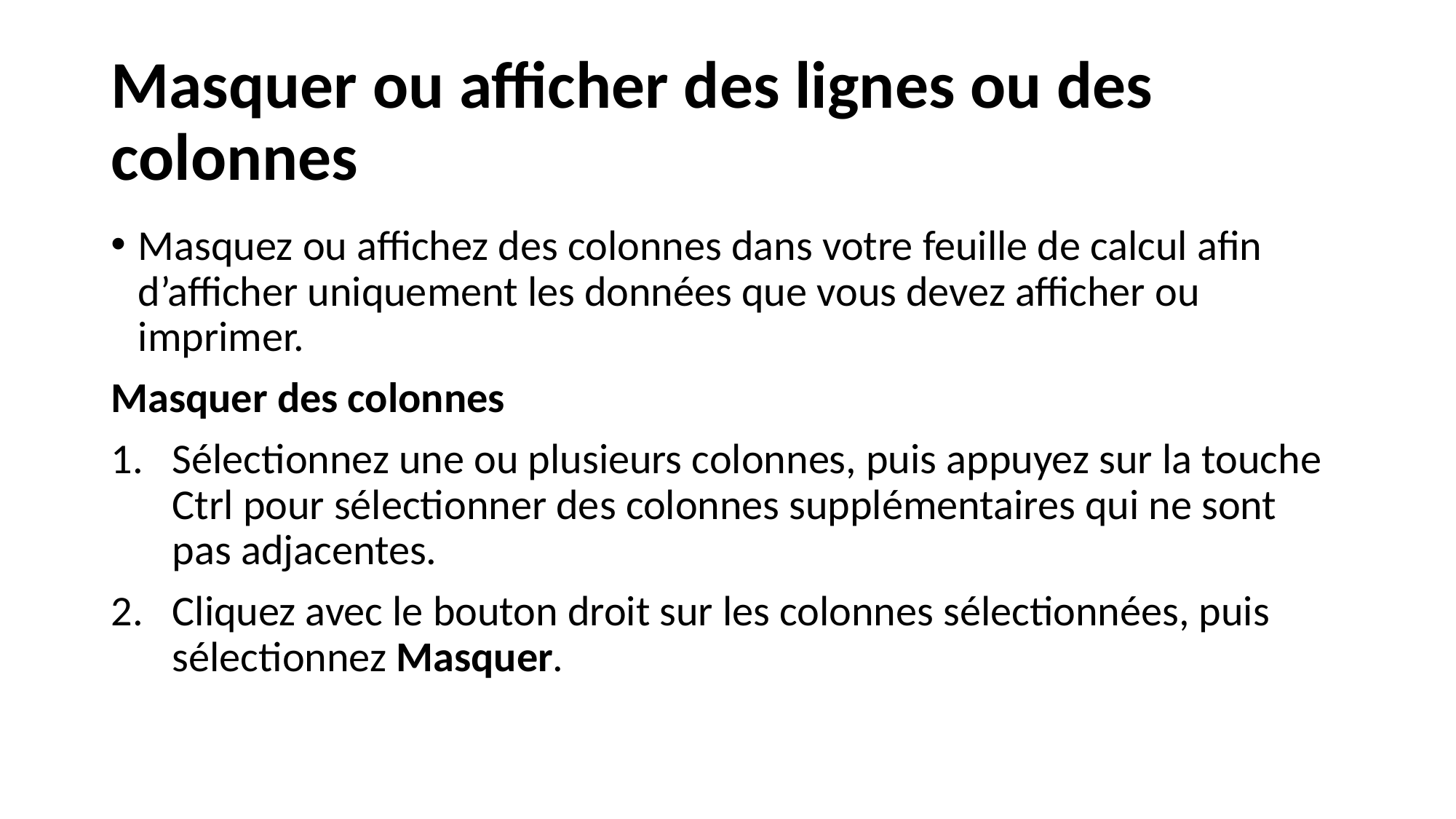

# Masquer ou afficher des lignes ou des colonnes
Masquez ou affichez des colonnes dans votre feuille de calcul afin d’afficher uniquement les données que vous devez afficher ou imprimer.
Masquer des colonnes
Sélectionnez une ou plusieurs colonnes, puis appuyez sur la touche Ctrl pour sélectionner des colonnes supplémentaires qui ne sont pas adjacentes.
Cliquez avec le bouton droit sur les colonnes sélectionnées, puis sélectionnez Masquer.